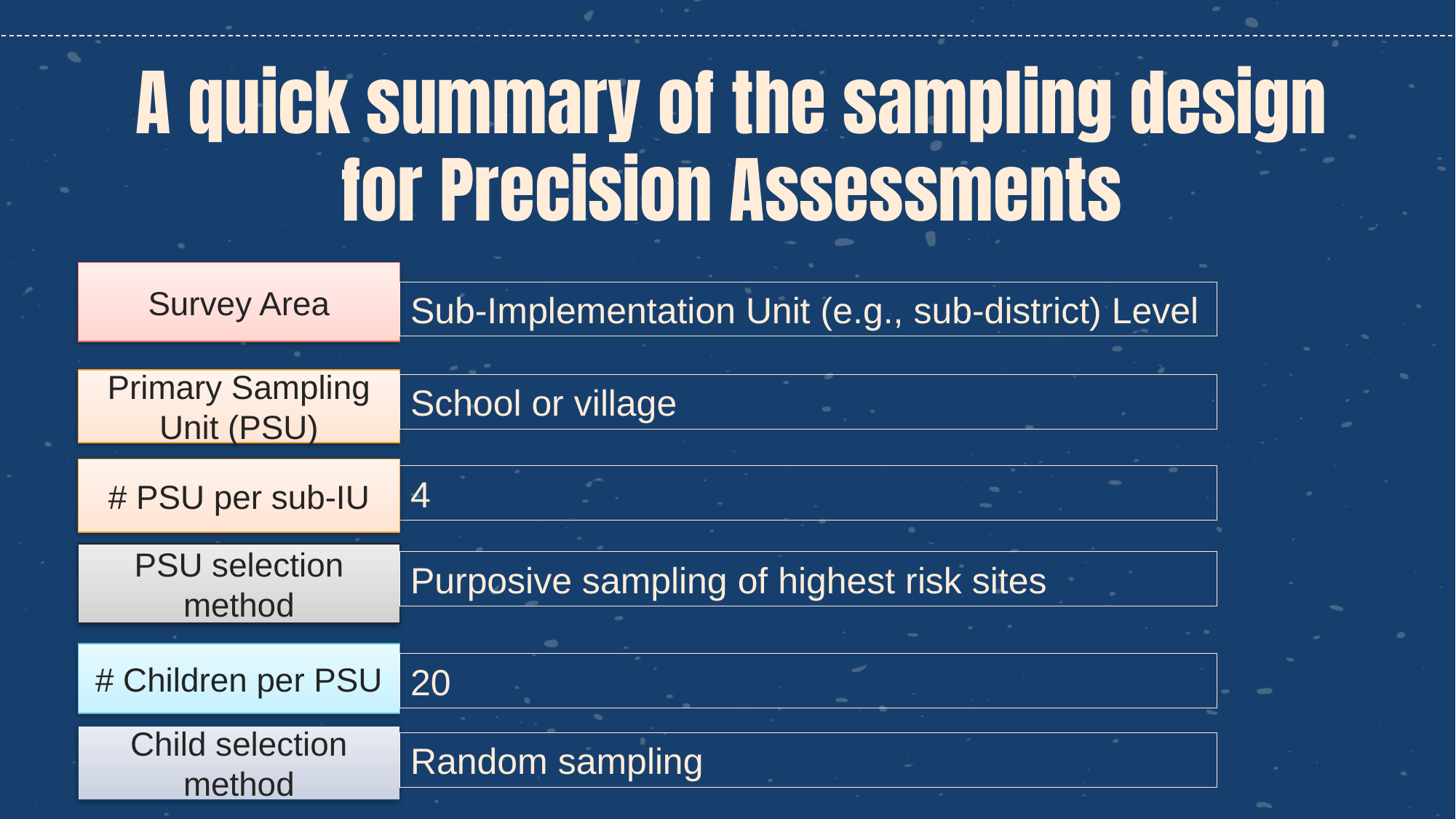

# A quick summary of the sampling design for Precision Assessments
Survey Area
Sub-Implementation Unit (e.g., sub-district) Level
Primary Sampling Unit (PSU)
School or village
# PSU per sub-IU
4
PSU selection method
Purposive sampling of highest risk sites
# Children per PSU
20
Child selection method
Random sampling